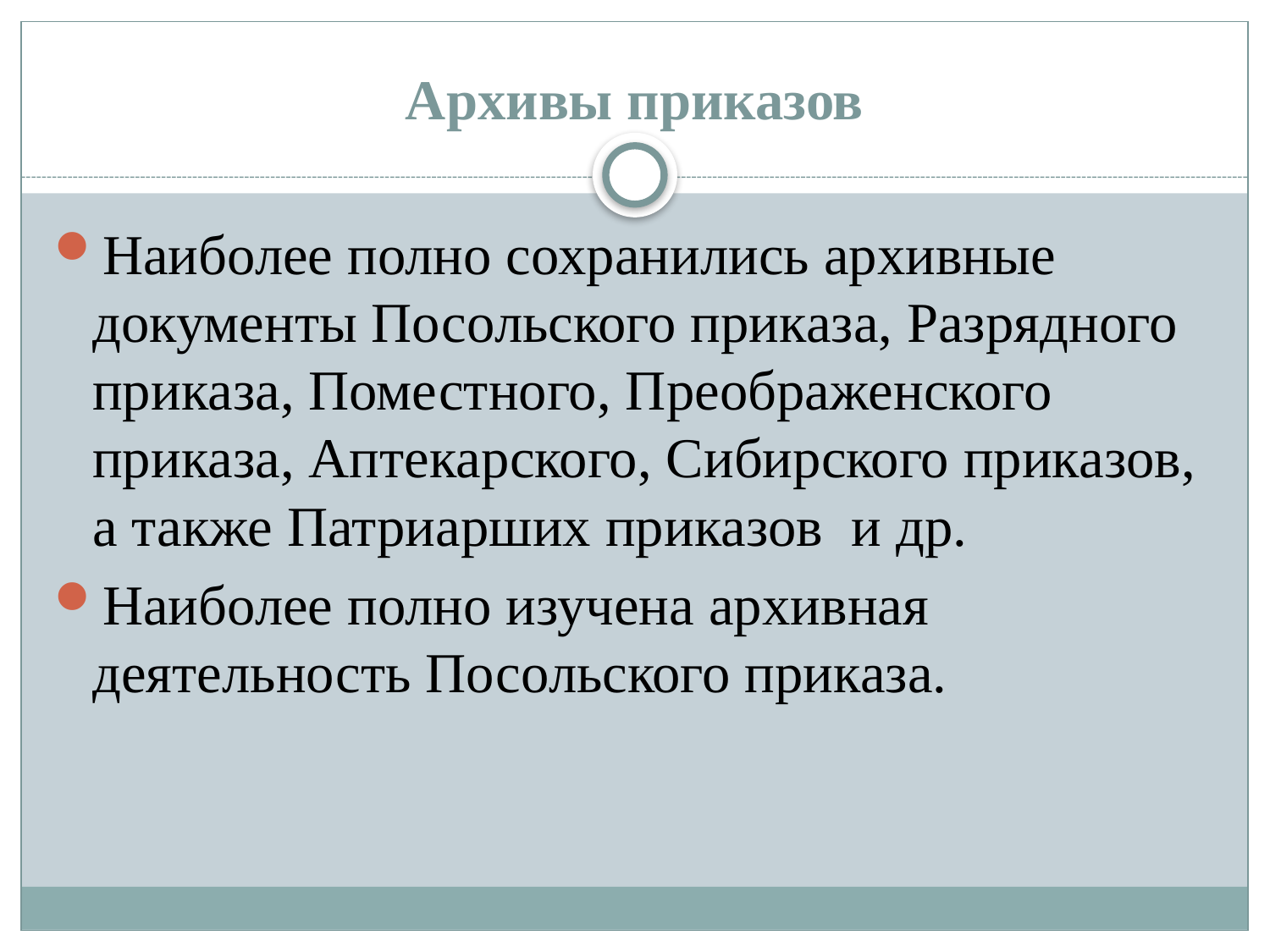

# Архивы приказов
Наиболее полно сохранились архивные документы Посольского приказа, Разрядного приказа, Поместного, Преображенского приказа, Аптекарского, Сибирского приказов, а также Патриарших приказов  и др.
Наиболее полно изучена архивная деятельность Посольского приказа.